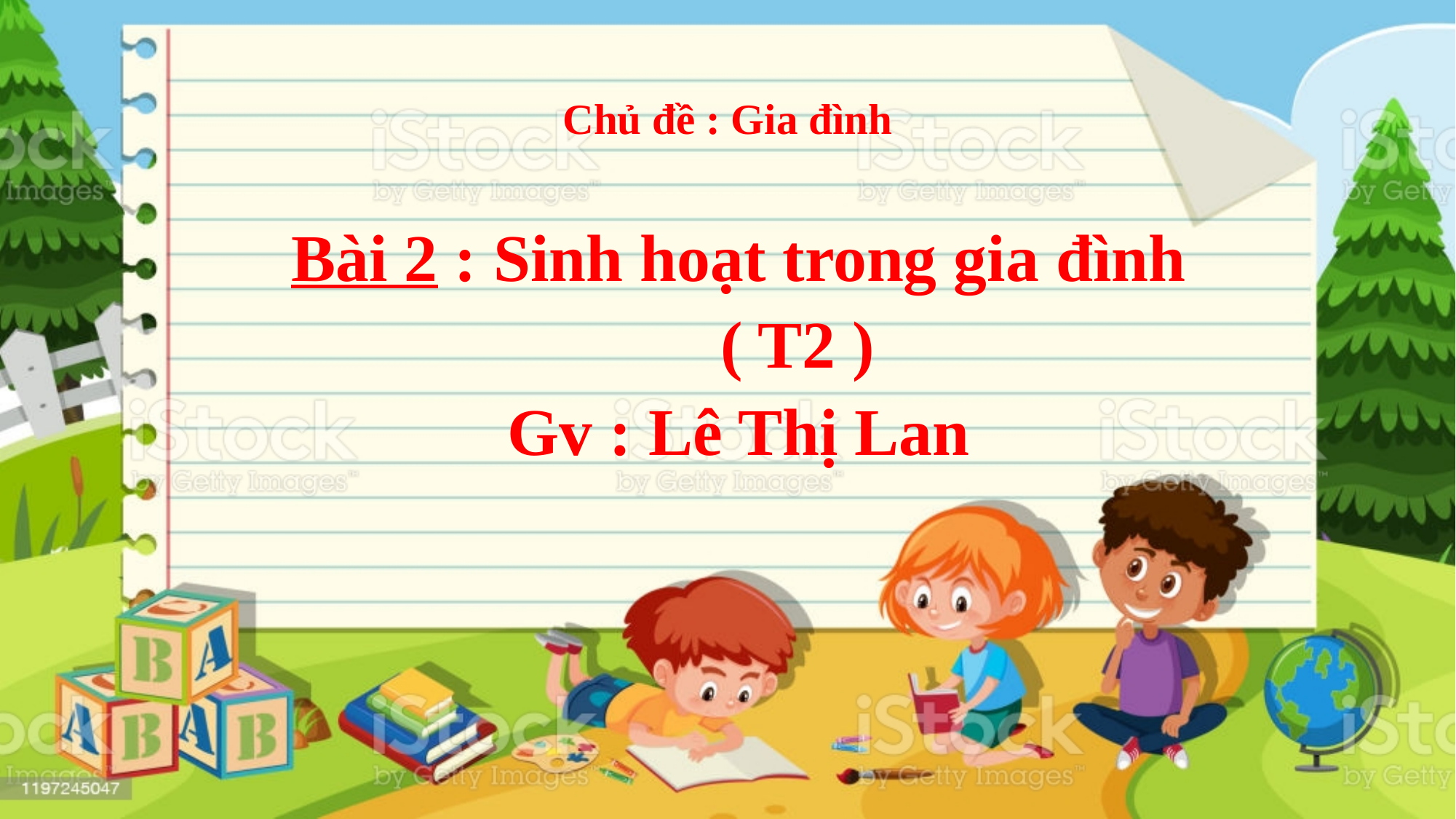

# Chủ đề : Gia đình
Bài 2 : Sinh hoạt trong gia đình
       ( T2 )
Gv : Lê Thị Lan